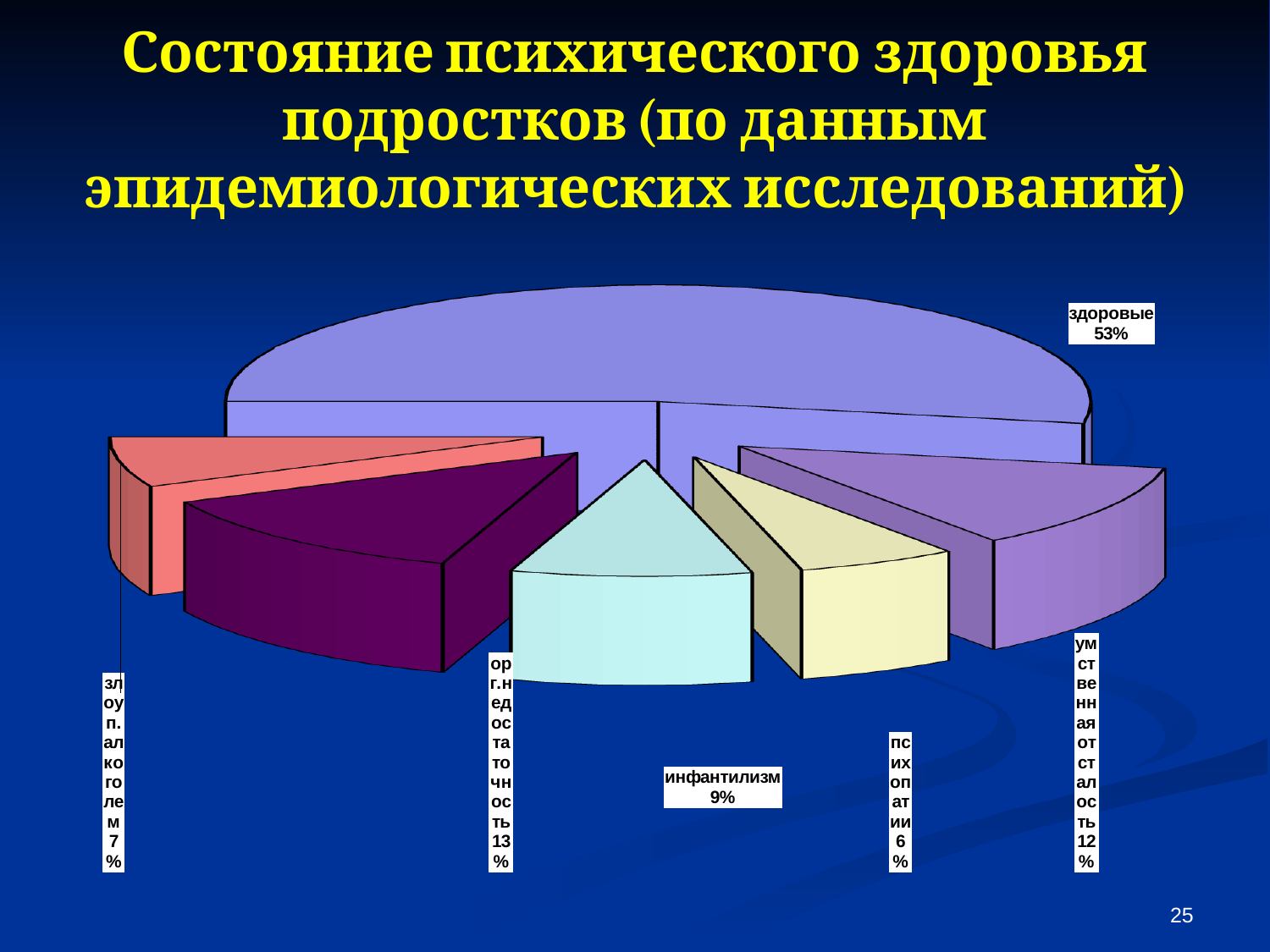

# Состояние психического здоровья подростков (по данным эпидемиологических исследований)

[unsupported chart]

25